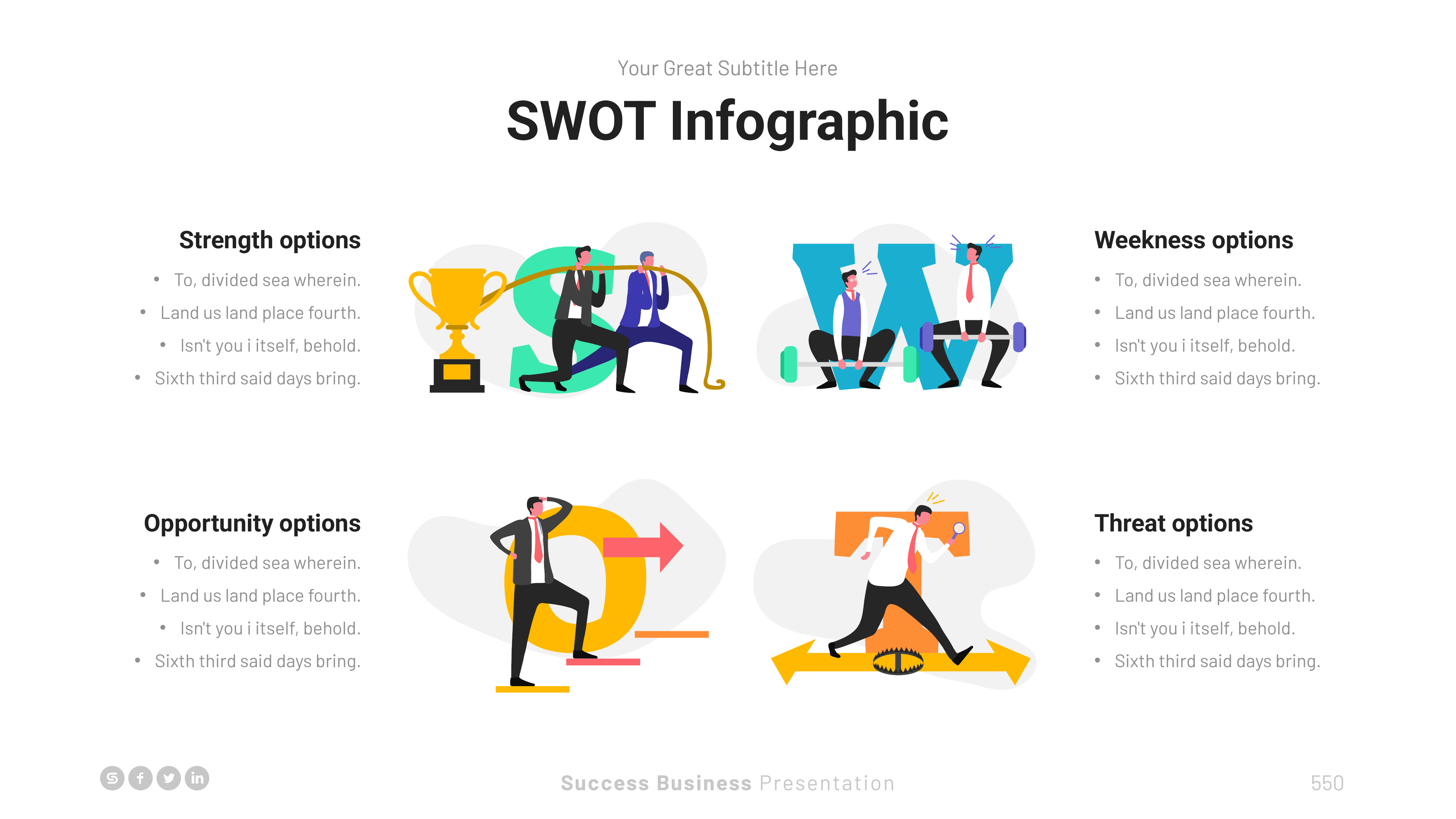

Your Great Subtitle Here
SWOT Infographic
Strength options
To, divided sea wherein.
Land us land place fourth.
Isn't you i itself, behold.
Sixth third said days bring.
Weekness options
To, divided sea wherein.
Land us land place fourth.
Isn't you i itself, behold.
Sixth third said days bring.

Opportunity options
To, divided sea wherein.
Land us land place fourth.
Isn't you i itself, behold.
Sixth third said days bring.
Threat options
To, divided sea wherein.
Land us land place fourth.
Isn't you i itself, behold.
Sixth third said days bring.